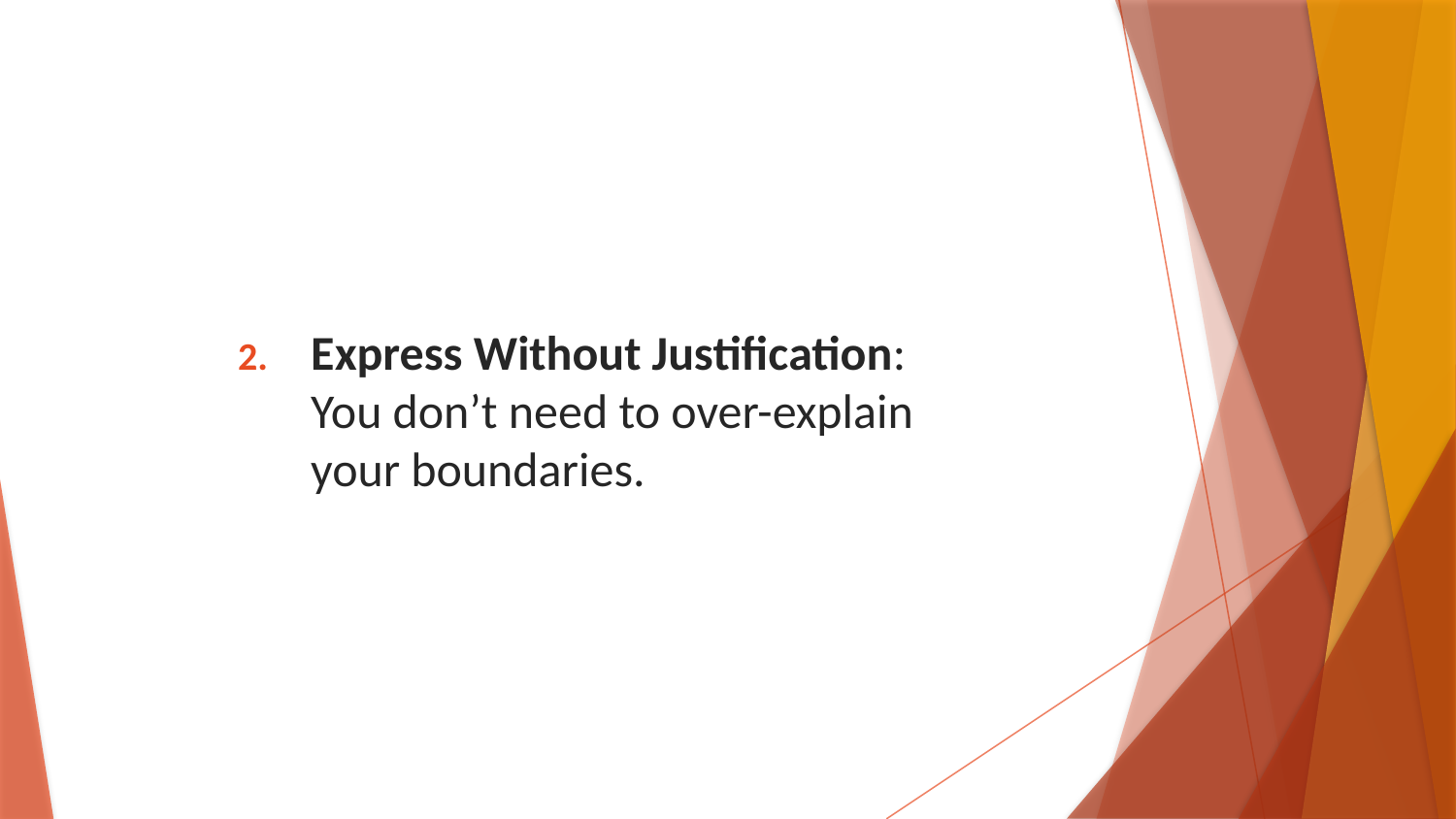

Express Without Justification: You don’t need to over-explain your boundaries.